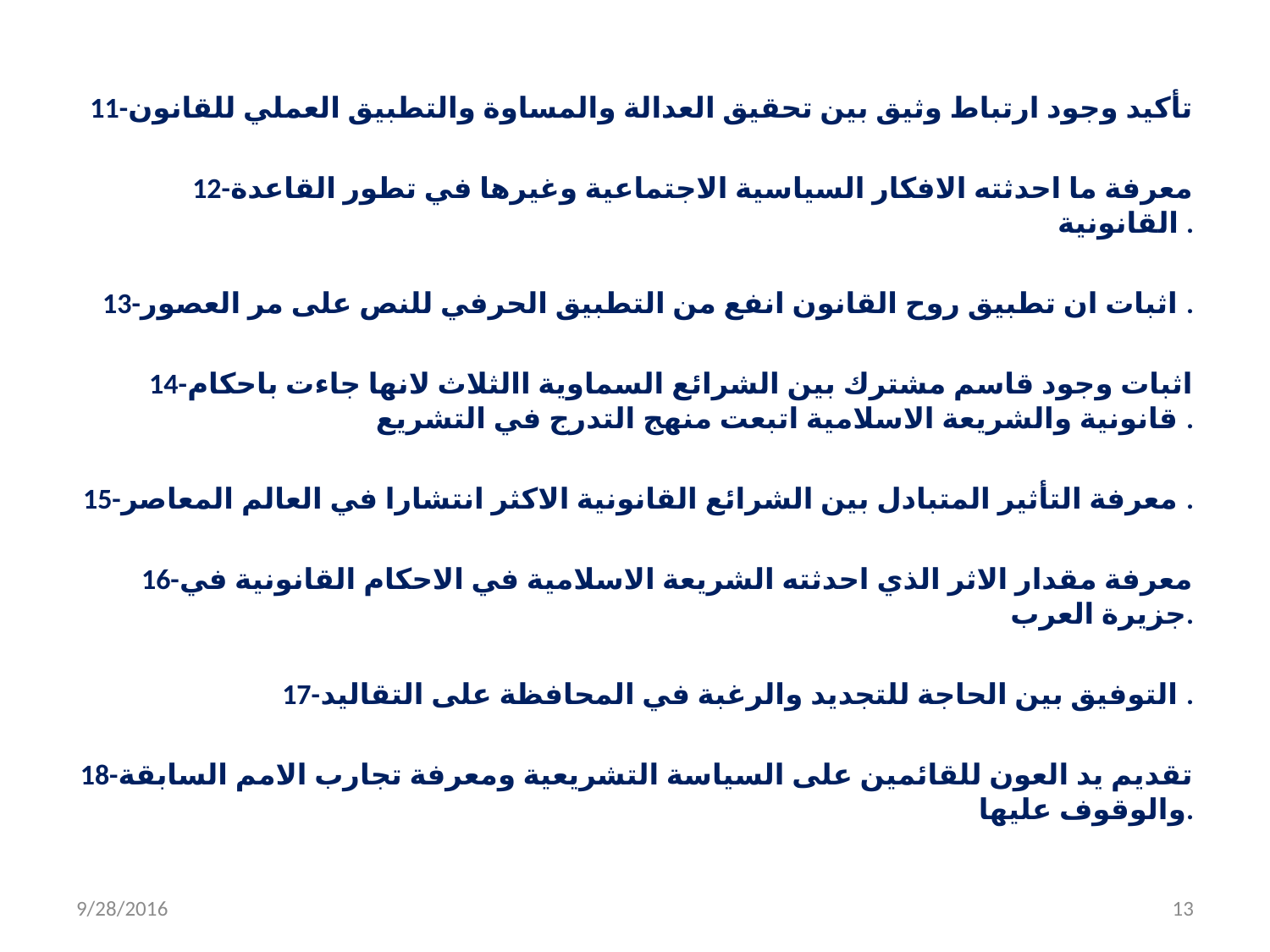

11-تأكيد وجود ارتباط وثيق بين تحقيق العدالة والمساوة والتطبيق العملي للقانون

12-معرفة ما احدثته الافكار السياسية الاجتماعية وغيرها في تطور القاعدة القانونية .

13-اثبات ان تطبيق روح القانون انفع من التطبيق الحرفي للنص على مر العصور .

14-اثبات وجود قاسم مشترك بين الشرائع السماوية االثلاث لانها جاءت باحكام قانونية والشريعة الاسلامية اتبعت منهج التدرج في التشريع .

15-معرفة التأثير المتبادل بين الشرائع القانونية الاكثر انتشارا في العالم المعاصر .

16-معرفة مقدار الاثر الذي احدثته الشريعة الاسلامية في الاحكام القانونية في جزيرة العرب.

17-التوفيق بين الحاجة للتجديد والرغبة في المحافظة على التقاليد .

18-تقديم يد العون للقائمين على السياسة التشريعية ومعرفة تجارب الامم السابقة والوقوف عليها.

9/28/2016
13